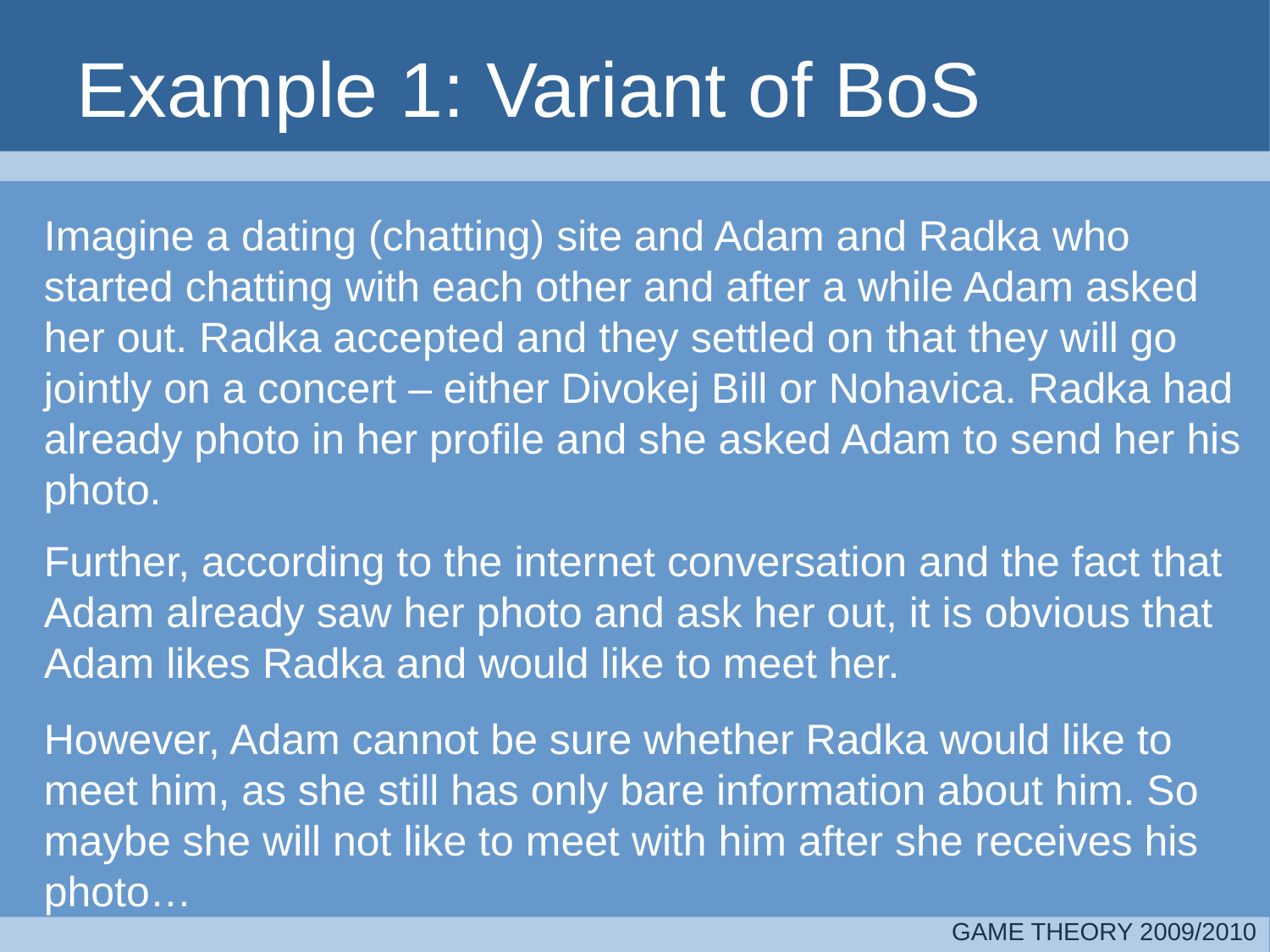

# Example 1: Variant of BoS
Imagine a dating (chatting) site and Adam and Radka who started chatting with each other and after a while Adam asked her out. Radka accepted and they settled on that they will go jointly on a concert – either Divokej Bill or Nohavica. Radka had already photo in her profile and she asked Adam to send her his photo.

Further, according to the internet conversation and the fact that Adam already saw her photo and ask her out, it is obvious that Adam likes Radka and would like to meet her.

However, Adam cannot be sure whether Radka would like to meet him, as she still has only bare information about him. So maybe she will not like to meet with him after she receives his photo…
GAME THEORY 2009/2010